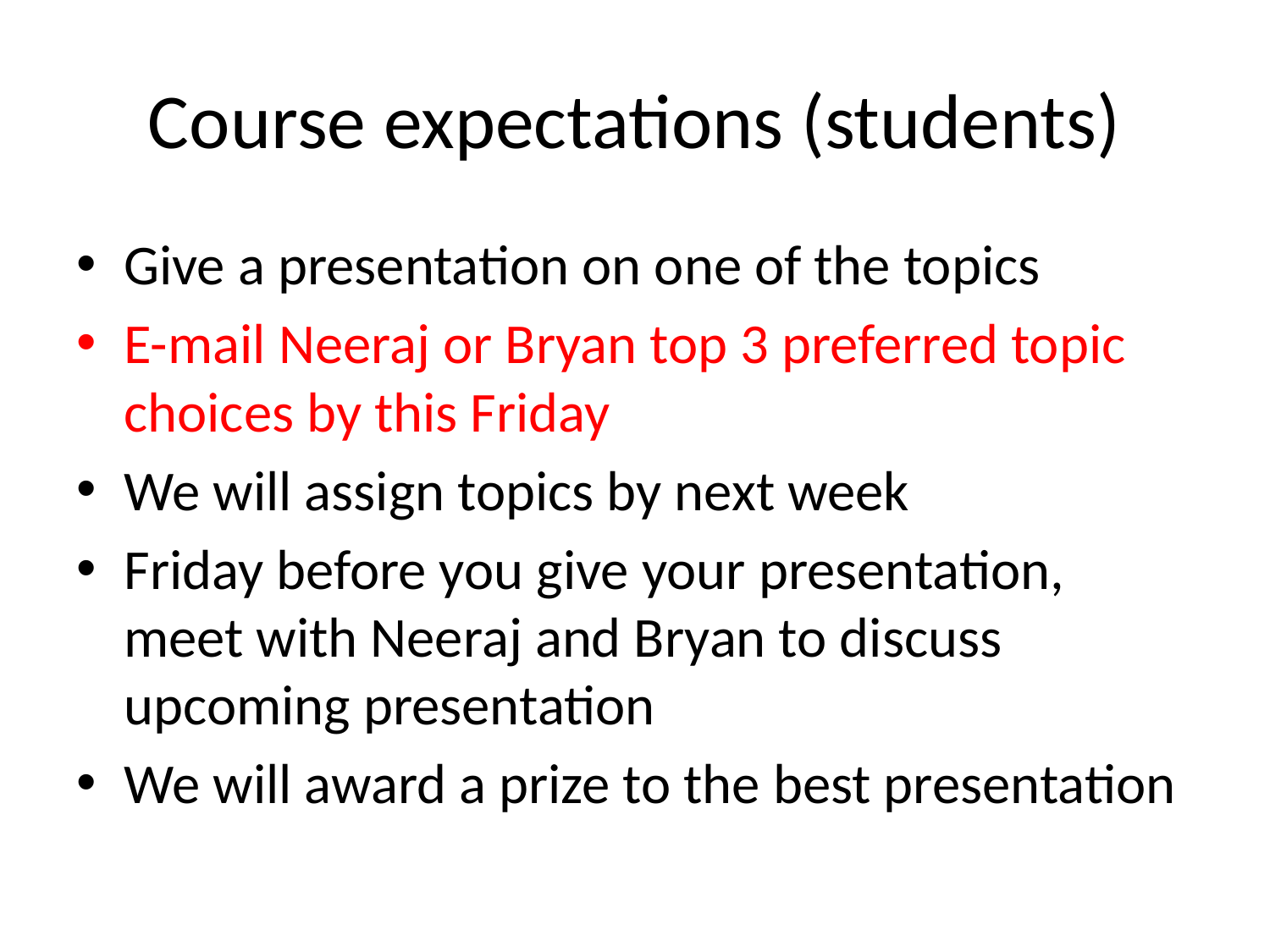

# Course expectations (students)
Give a presentation on one of the topics
E-mail Neeraj or Bryan top 3 preferred topic choices by this Friday
We will assign topics by next week
Friday before you give your presentation, meet with Neeraj and Bryan to discuss upcoming presentation
We will award a prize to the best presentation